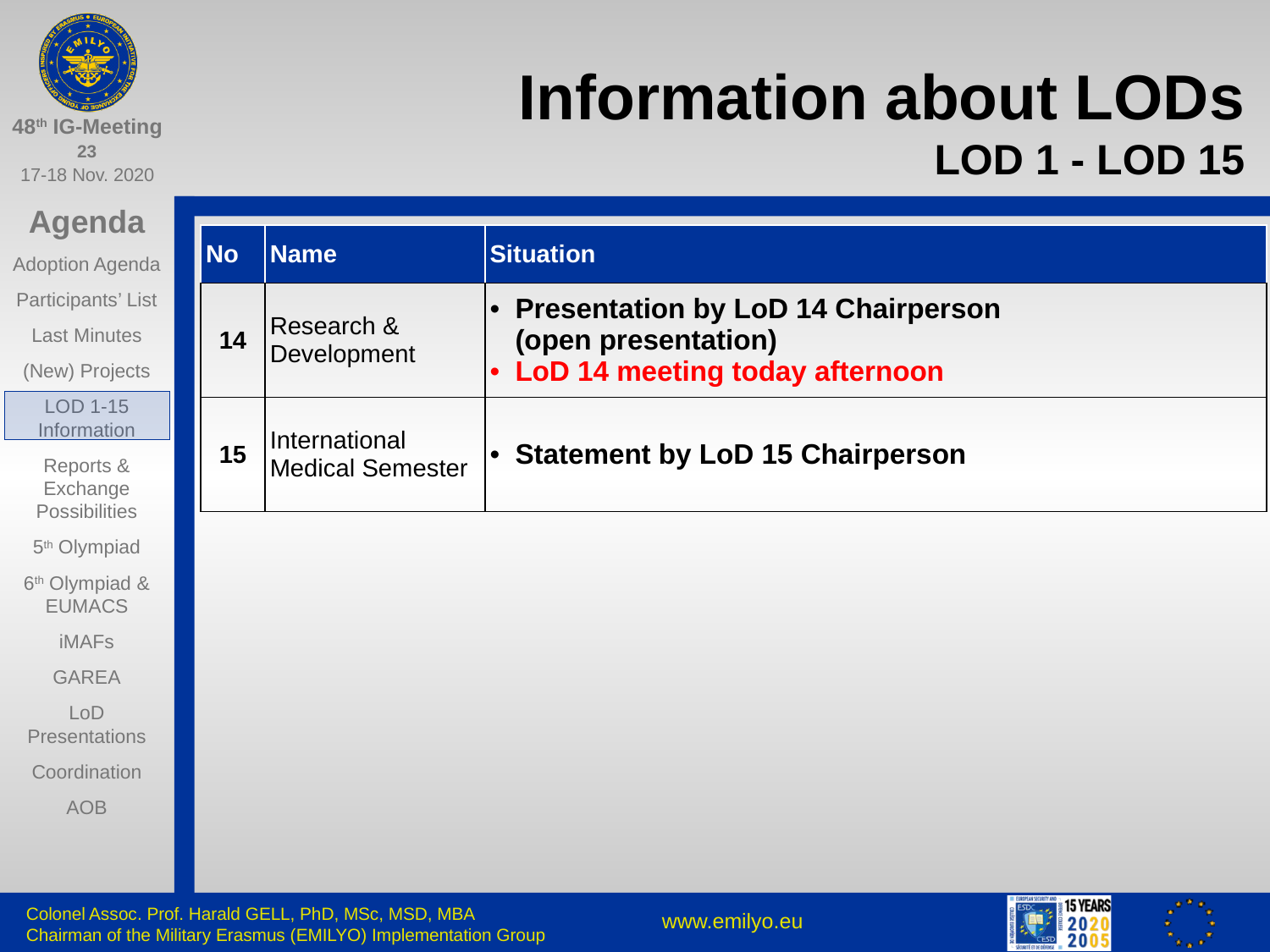

# Information about LODs LOD 1 - LOD 15
| No | Name | Situation |
| --- | --- | --- |
| 14 | Research & Development | Presentation by LoD 14 Chairperson (open presentation) LoD 14 meeting today afternoon |
| 15 | International Medical Semester | Statement by LoD 15 Chairperson |